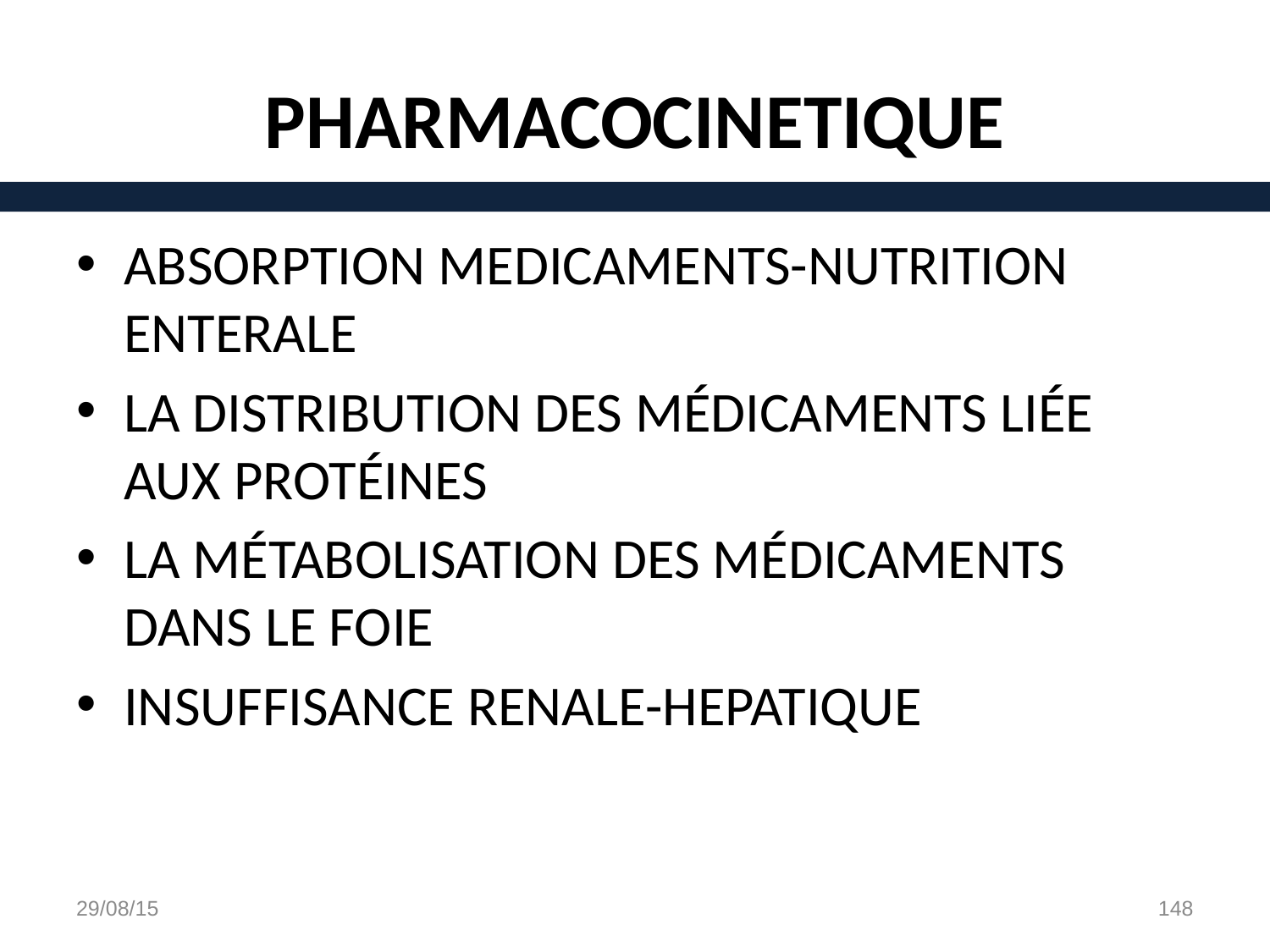

# PHARMACOCINETIQUE

ABSORPTION MEDICAMENTS-NUTRITION ENTERALE
LA DISTRIBUTION DES MÉDICAMENTS LIÉE AUX PROTÉINES
LA MÉTABOLISATION DES MÉDICAMENTS DANS LE FOIE
INSUFFISANCE RENALE-HEPATIQUE
29/08/15
148